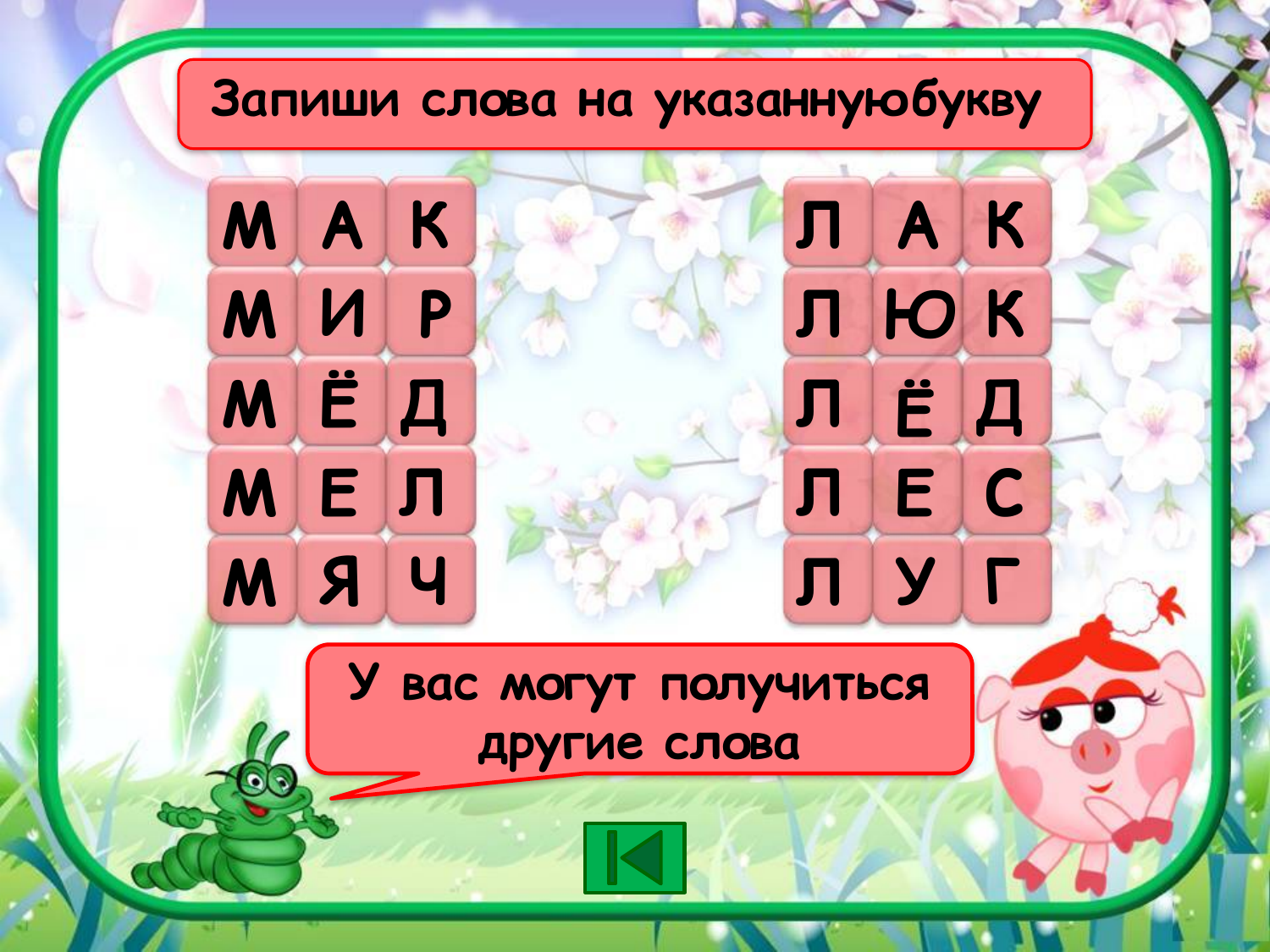

Запиши слова на указанную букву

М
А
К
А
К
И
Р
Ю
К
Ё
Д
Д
Ё
Е
Л
Е
С
Я
Ч
У
Г
Л
М
Л
М
Л
М
Л
М
Л
У вас могут получиться другие слова